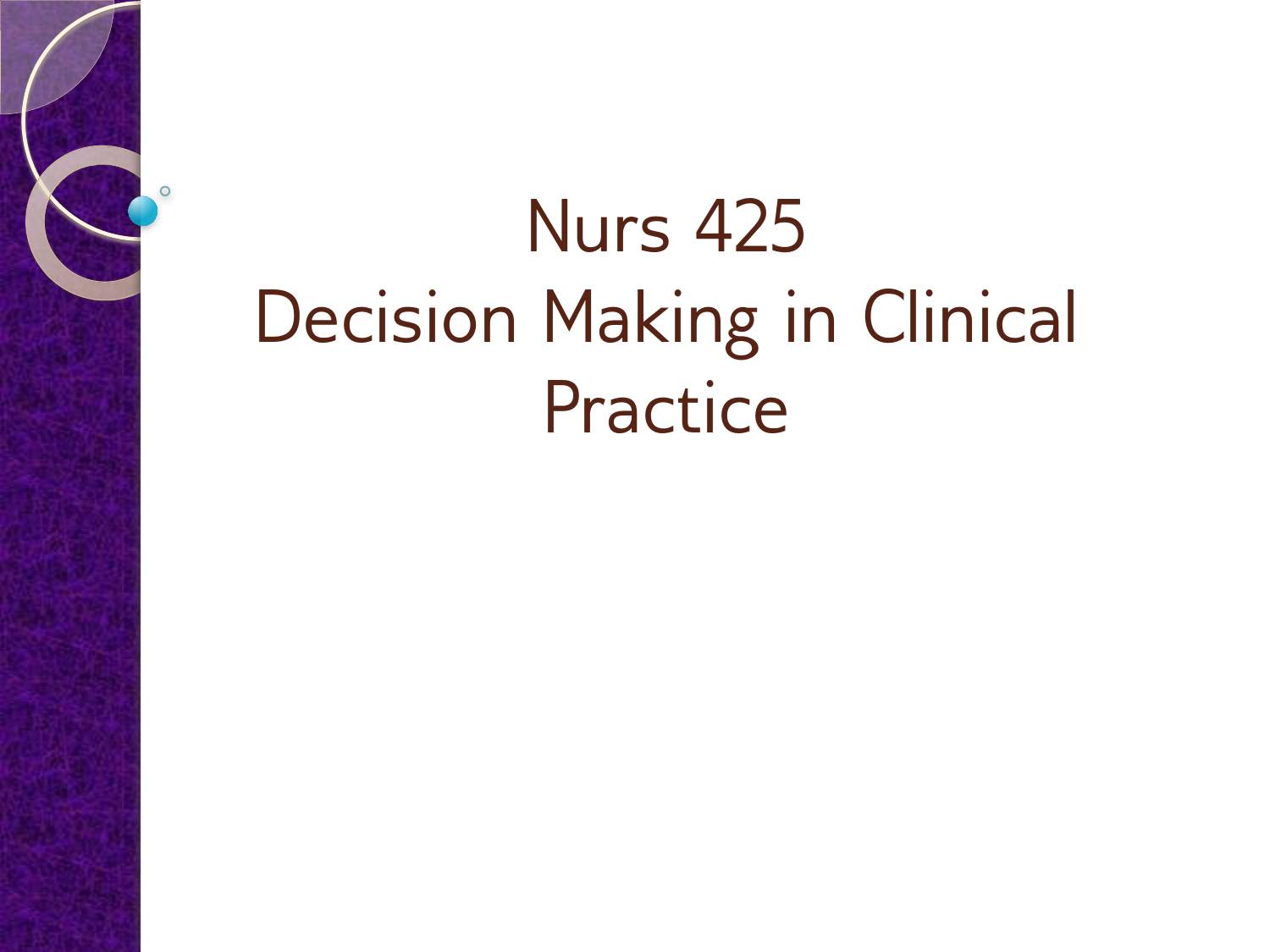

# Nurs 425 Decision Making in Clinical Practice